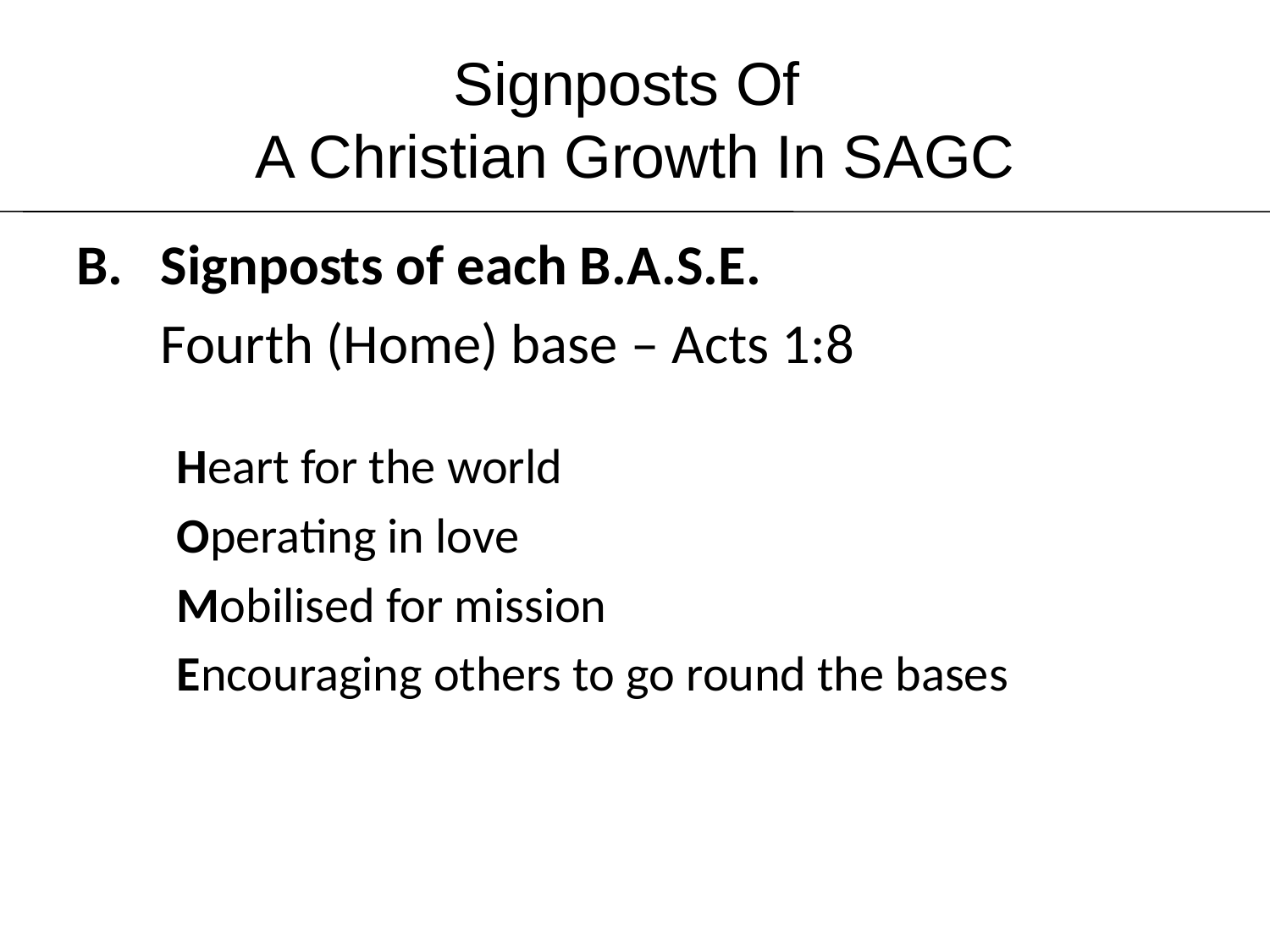

# Signposts Of A Christian Growth In SAGC

Signposts of each B.A.S.E.
	Fourth (Home) base – Acts 1:8

Heart for the world
Operating in love
Mobilised for mission
Encouraging others to go round the bases